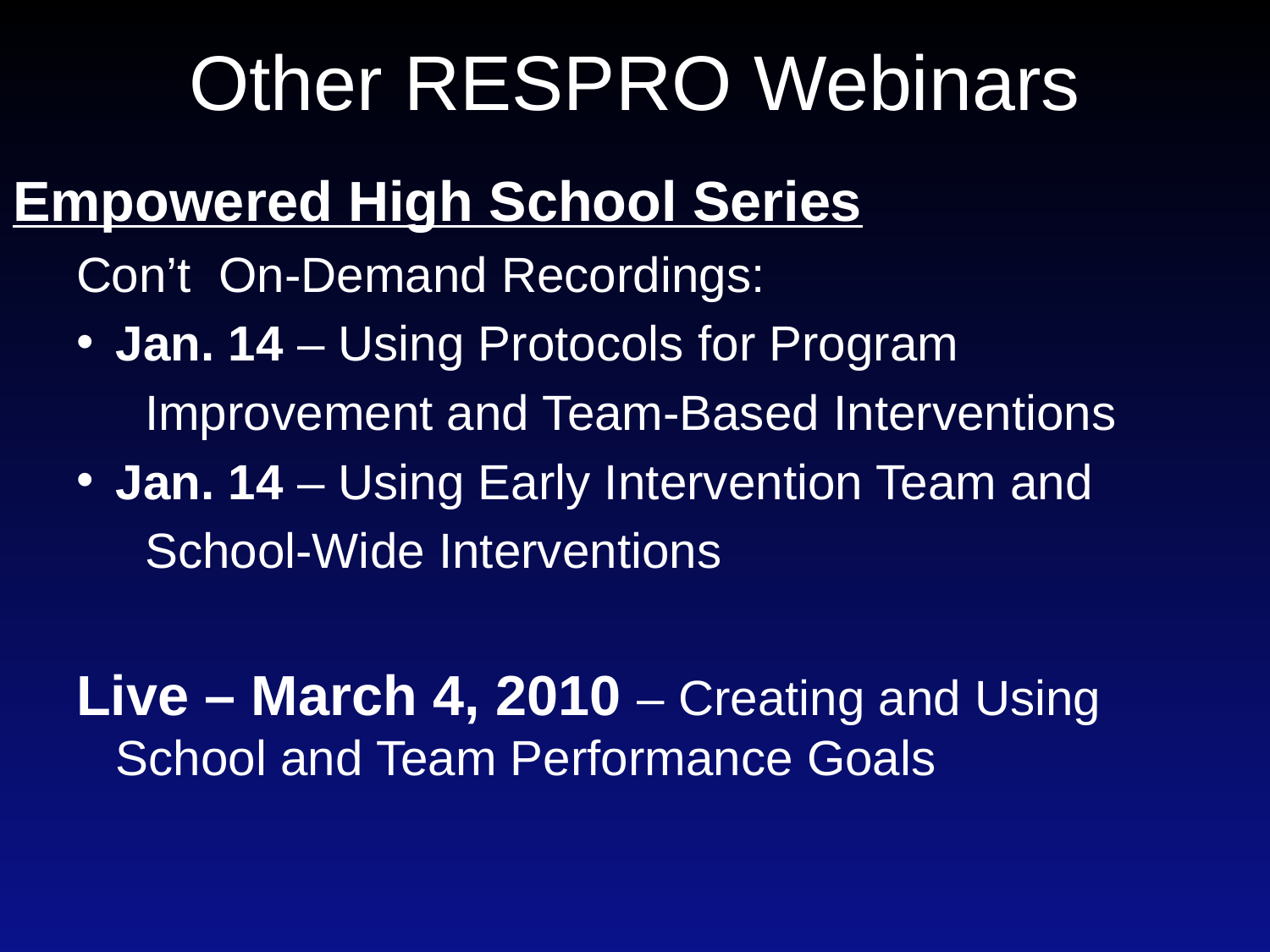

# Other RESPRO Webinars
Empowered High School Series
Con’t  On-Demand Recordings:
Jan. 14 – Using Protocols for Program
     Improvement and Team-Based Interventions
Jan. 14 – Using Early Intervention Team and
     School-Wide Interventions

Live – March 4, 2010 – Creating and Using School and Team Performance Goals